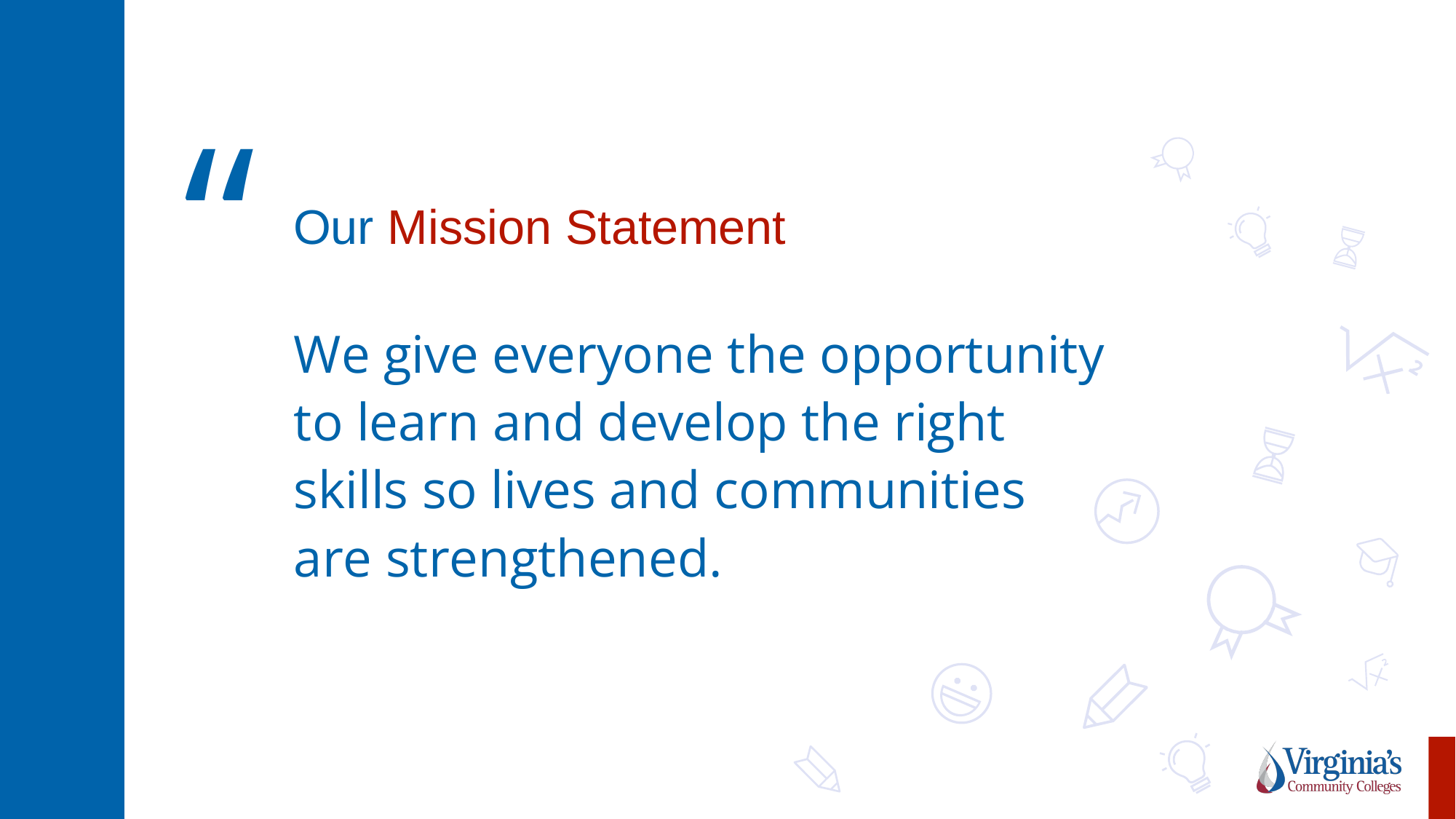

Our Mission Statement
We give everyone the opportunity to learn and develop the right skills so lives and communities are strengthened.